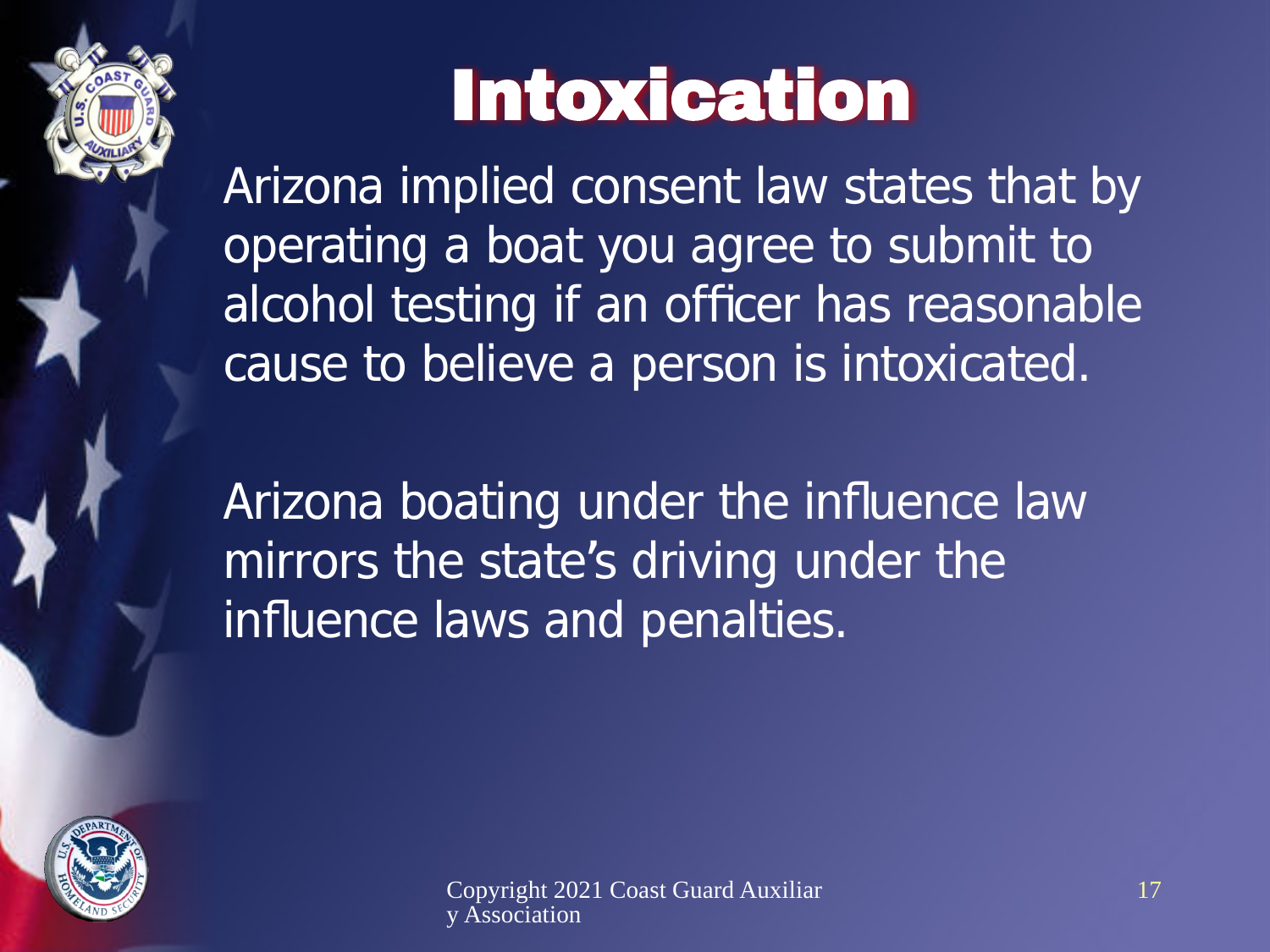

# Intoxication
Arizona implied consent law states that by operating a boat you agree to submit to alcohol testing if an officer has reasonable cause to believe a person is intoxicated.

Arizona boating under the influence law mirrors the state’s driving under the influence laws and penalties.
Copyright 2021 Coast Guard Auxiliary Association
17